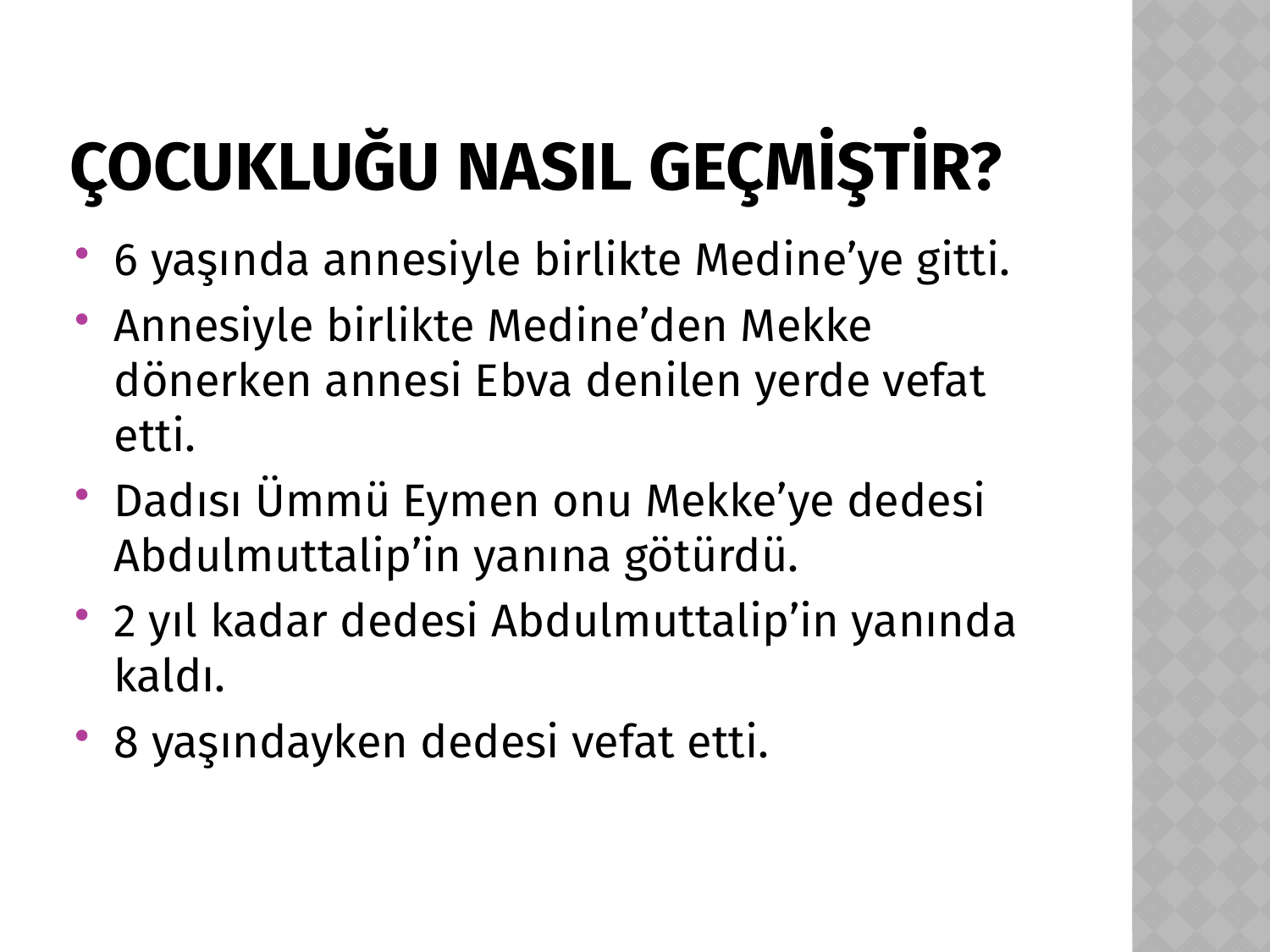

# Çocukluğu nasıl geçmiştir?
6 yaşında annesiyle birlikte Medine’ye gitti.
Annesiyle birlikte Medine’den Mekke dönerken annesi Ebva denilen yerde vefat etti.
Dadısı Ümmü Eymen onu Mekke’ye dedesi Abdulmuttalip’in yanına götürdü.
2 yıl kadar dedesi Abdulmuttalip’in yanında kaldı.
8 yaşındayken dedesi vefat etti.